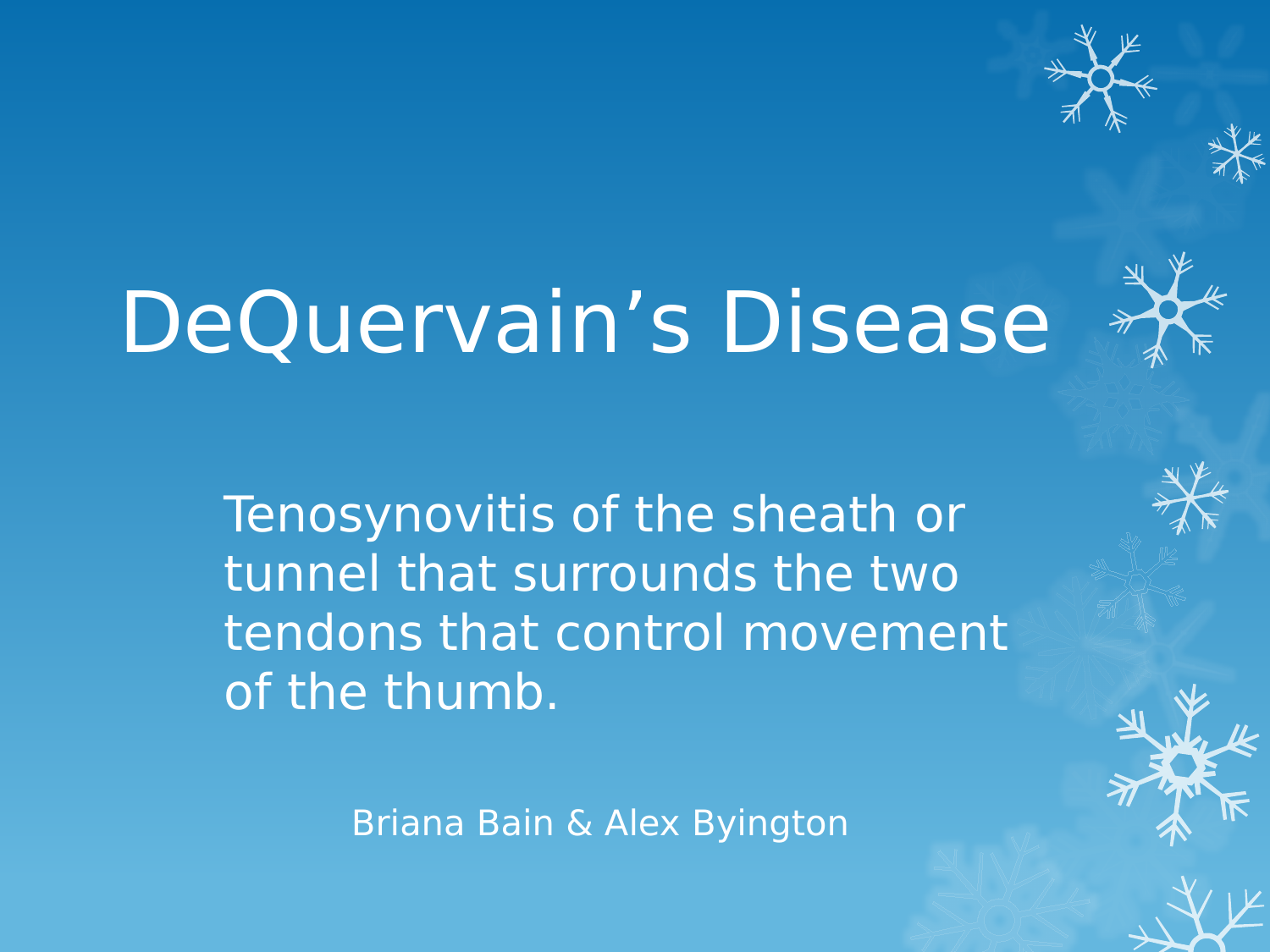

# DeQuervain’s Disease
Tenosynovitis of the sheath or tunnel that surrounds the two tendons that control movement of the thumb.
Briana Bain & Alex Byington